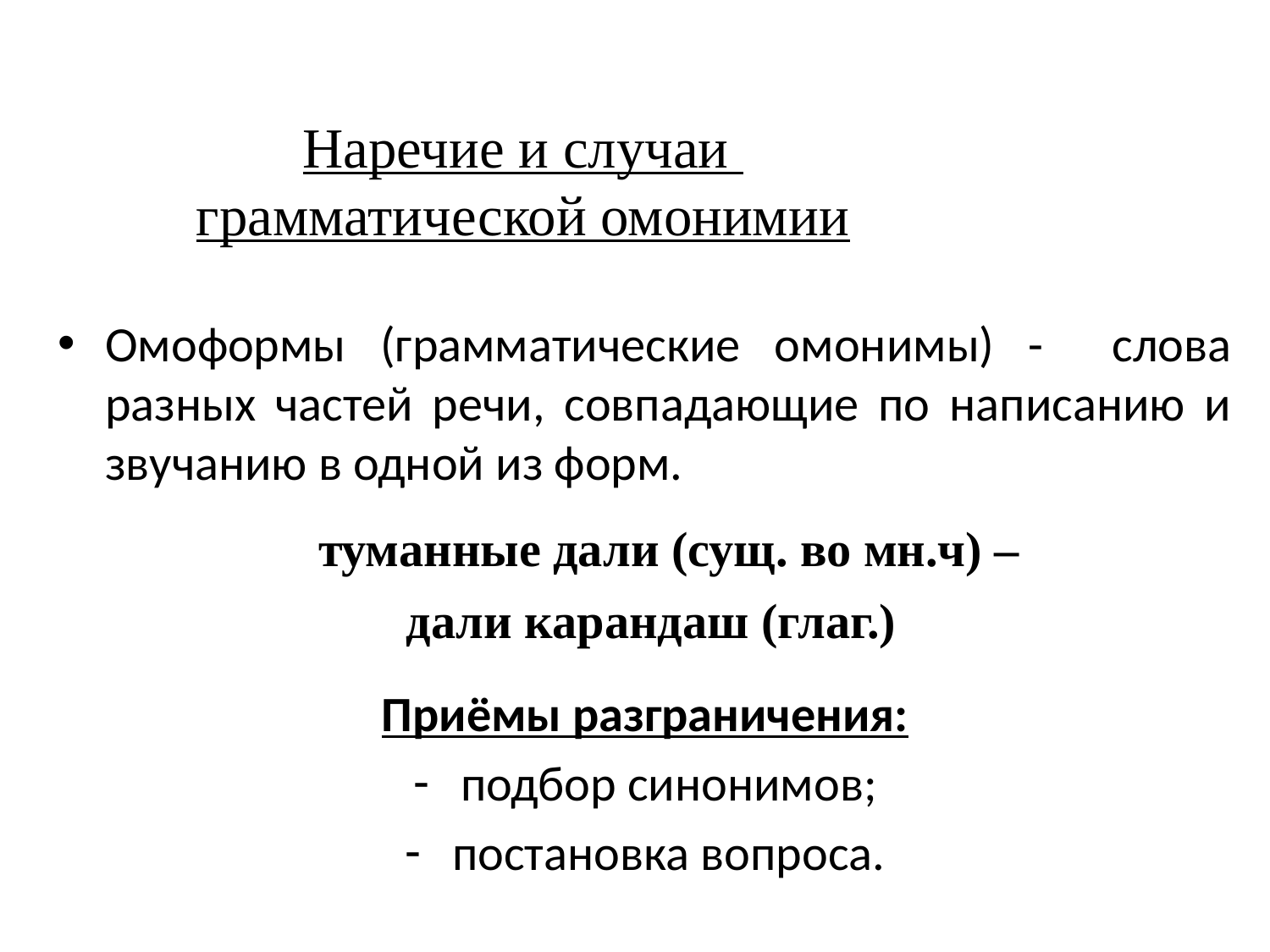

# Наречие и случаи грамматической омонимии
Омоформы (грамматические омонимы) -  слова разных частей речи, совпадающие по написанию и звучанию в одной из форм.
	туманные дали (сущ. во мн.ч) –
 дали карандаш (глаг.)

Приёмы разграничения:
подбор синонимов;
постановка вопроса.